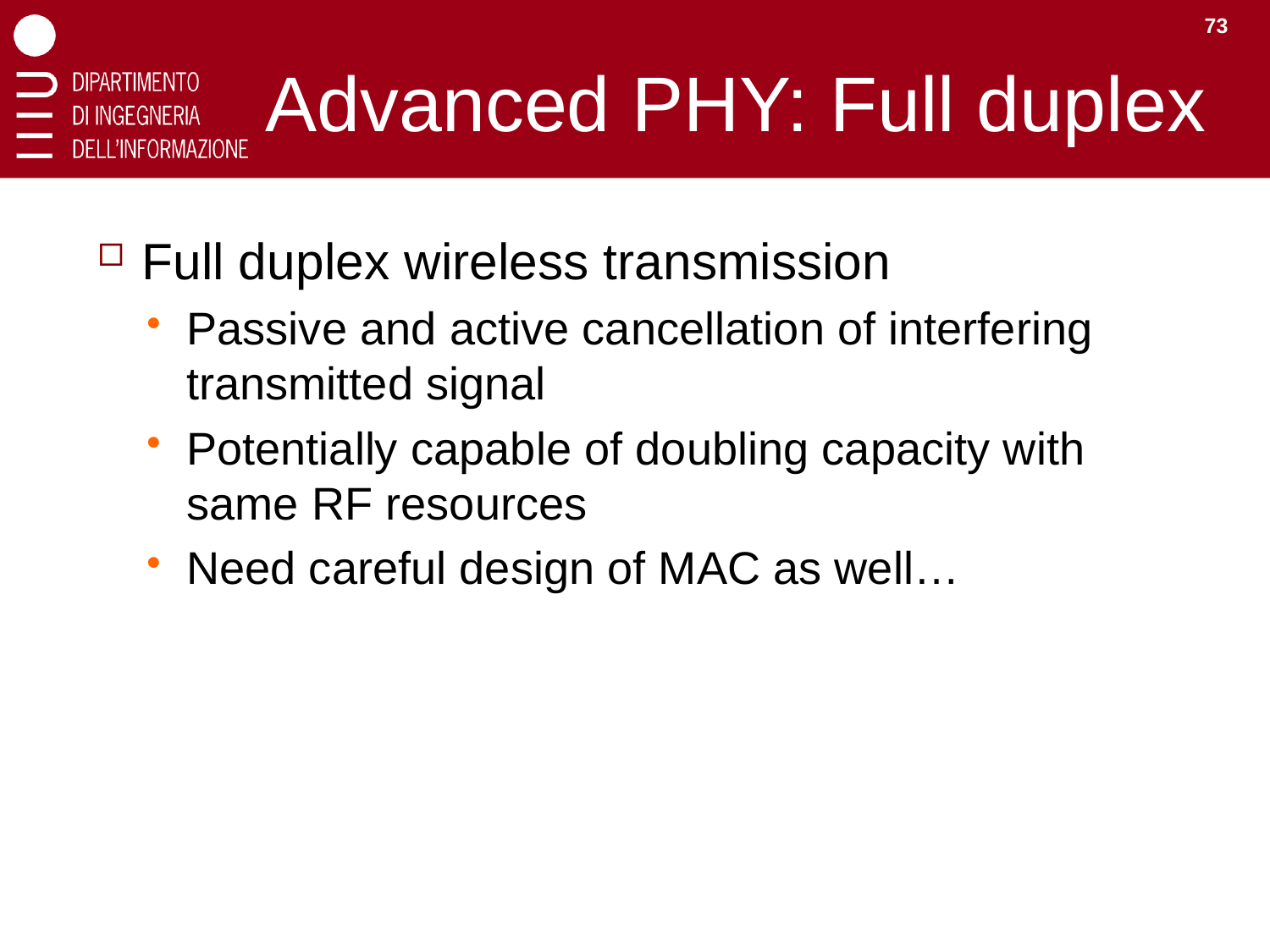

73
# Advanced PHY: Full duplex
Full duplex wireless transmission
Passive and active cancellation of interfering transmitted signal
Potentially capable of doubling capacity with same RF resources
Need careful design of MAC as well…